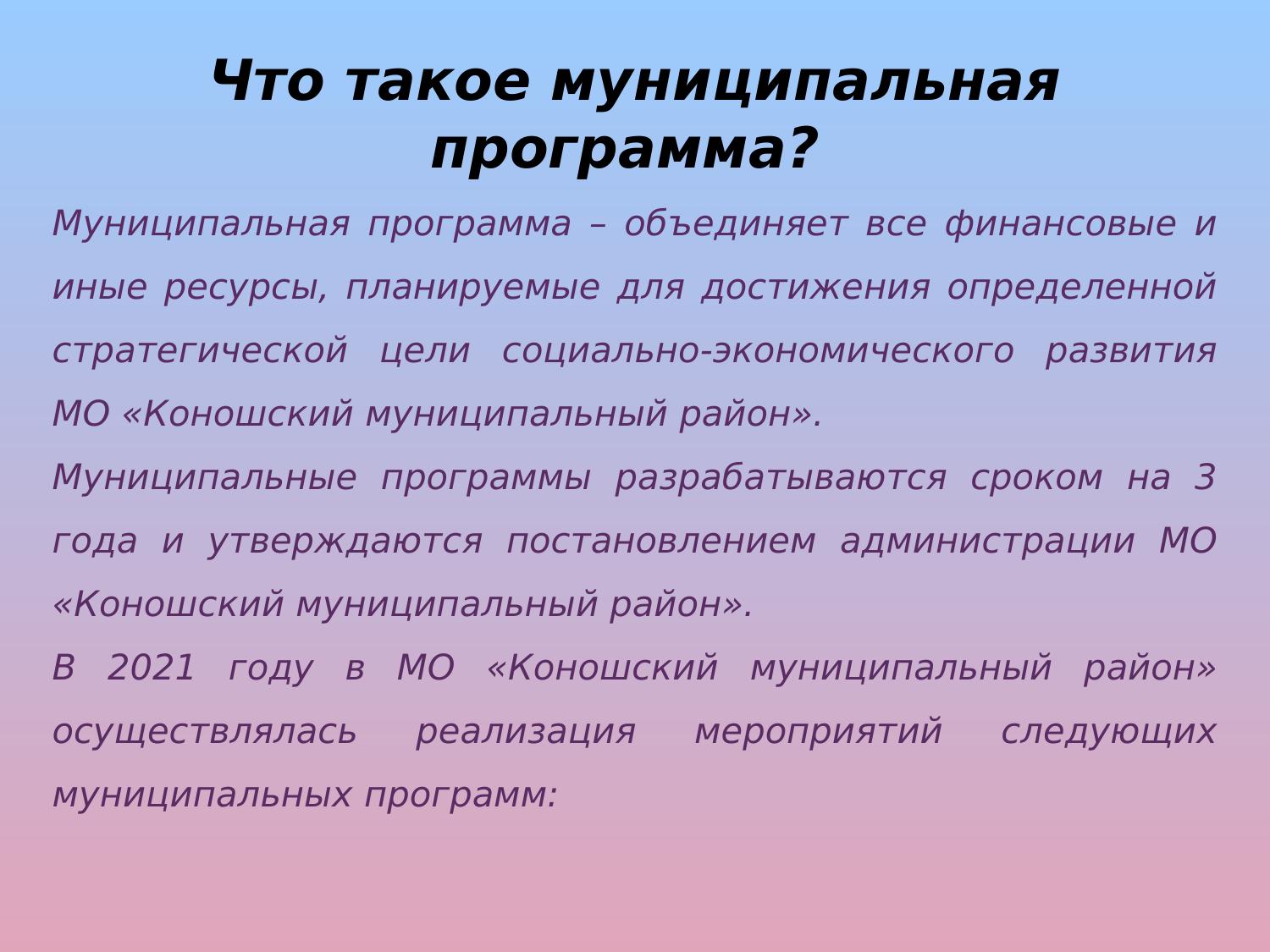

Что такое муниципальная программа?
Муниципальная программа – объединяет все финансовые и иные ресурсы, планируемые для достижения определенной стратегической цели социально-экономического развития МО «Коношский муниципальный район».
Муниципальные программы разрабатываются сроком на 3 года и утверждаются постановлением администрации МО «Коношский муниципальный район».
В 2021 году в МО «Коношский муниципальный район» осуществлялась реализация мероприятий следующих муниципальных программ: